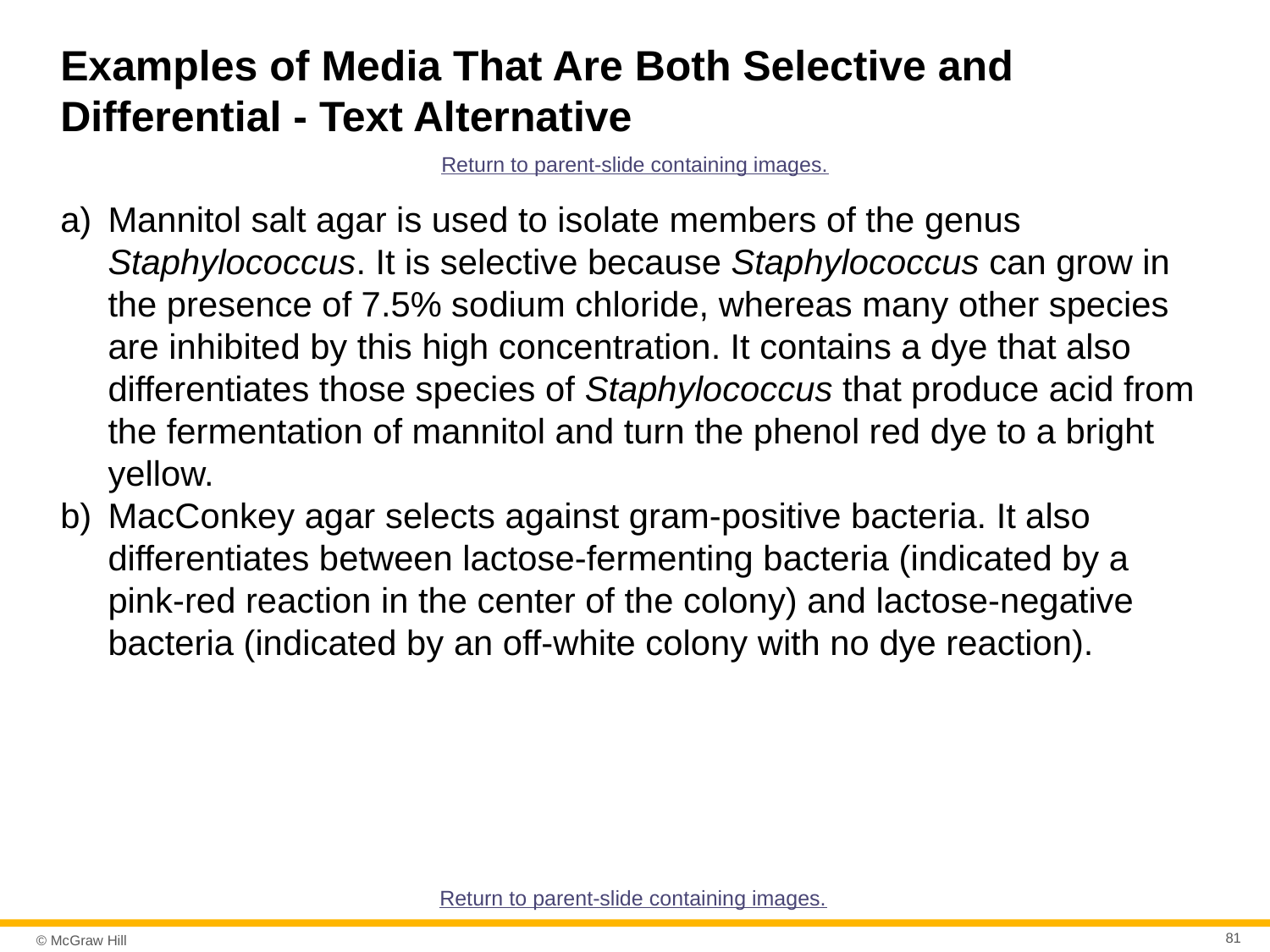

# Examples of Media That Are Both Selective and Differential - Text Alternative
Return to parent-slide containing images.
Mannitol salt agar is used to isolate members of the genus Staphylococcus. It is selective because Staphylococcus can grow in the presence of 7.5% sodium chloride, whereas many other species are inhibited by this high concentration. It contains a dye that also differentiates those species of Staphylococcus that produce acid from the fermentation of mannitol and turn the phenol red dye to a bright yellow.
MacConkey agar selects against gram-positive bacteria. It also differentiates between lactose-fermenting bacteria (indicated by a pink-red reaction in the center of the colony) and lactose-negative bacteria (indicated by an off-white colony with no dye reaction).
Return to parent-slide containing images.